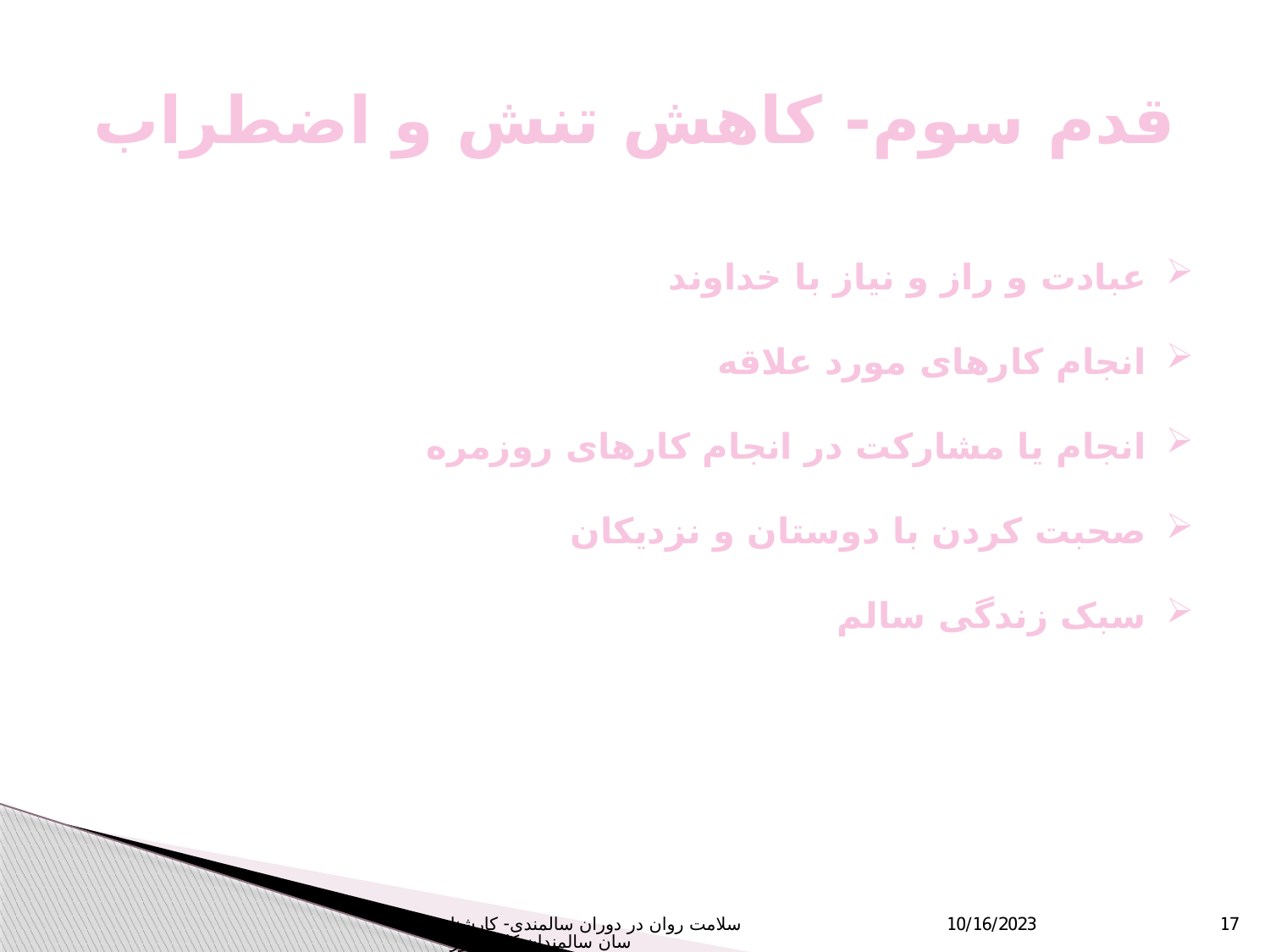

# قدم سوم- کاهش تنش و اضطراب
عبادت و راز و نیاز با خداوند
انجام کارهای مورد علاقه
انجام یا مشارکت در انجام کارهای روزمره
صحبت کردن با دوستان و نزدیکان
سبک زندگی سالم

سلامت روان در دوران سالمندی- کارشناسان سالمندان کل کشور
10/16/2023
17